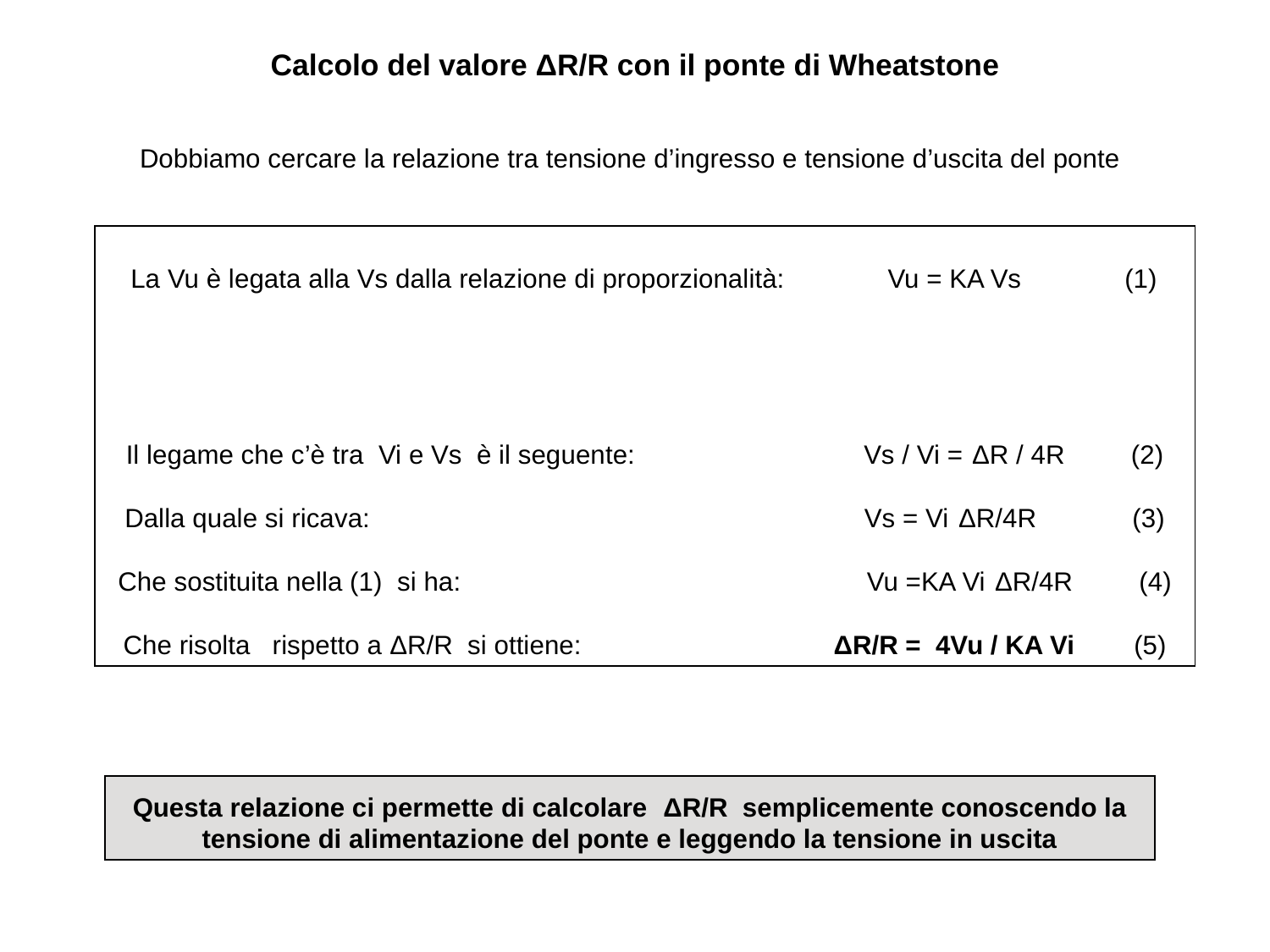

# Calcolo del valore ΔR/R con il ponte di Wheatstone
Dobbiamo cercare la relazione tra tensione d’ingresso e tensione d’uscita del ponte
Il legame che c’è tra  Vi e Vs  è il seguente:                               Vs / Vi = ΔR / 4R         (2)
Dalla quale si ricava:                                                                   Vs = Vi ΔR/4R             (3)
Che sostituita nella (1)  si ha:                                                       Vu =KA Vi ΔR/4R         (4)
Che risolta   rispetto a ΔR/R  si ottiene:                                  ΔR/R =  4Vu / KA Vi        (5)
La Vu è legata alla Vs dalla relazione di proporzionalità:              Vu = KA Vs              (1)
Questa relazione ci permette di calcolare  ΔR/R  semplicemente conoscendo la tensione di alimentazione del ponte e leggendo la tensione in uscita